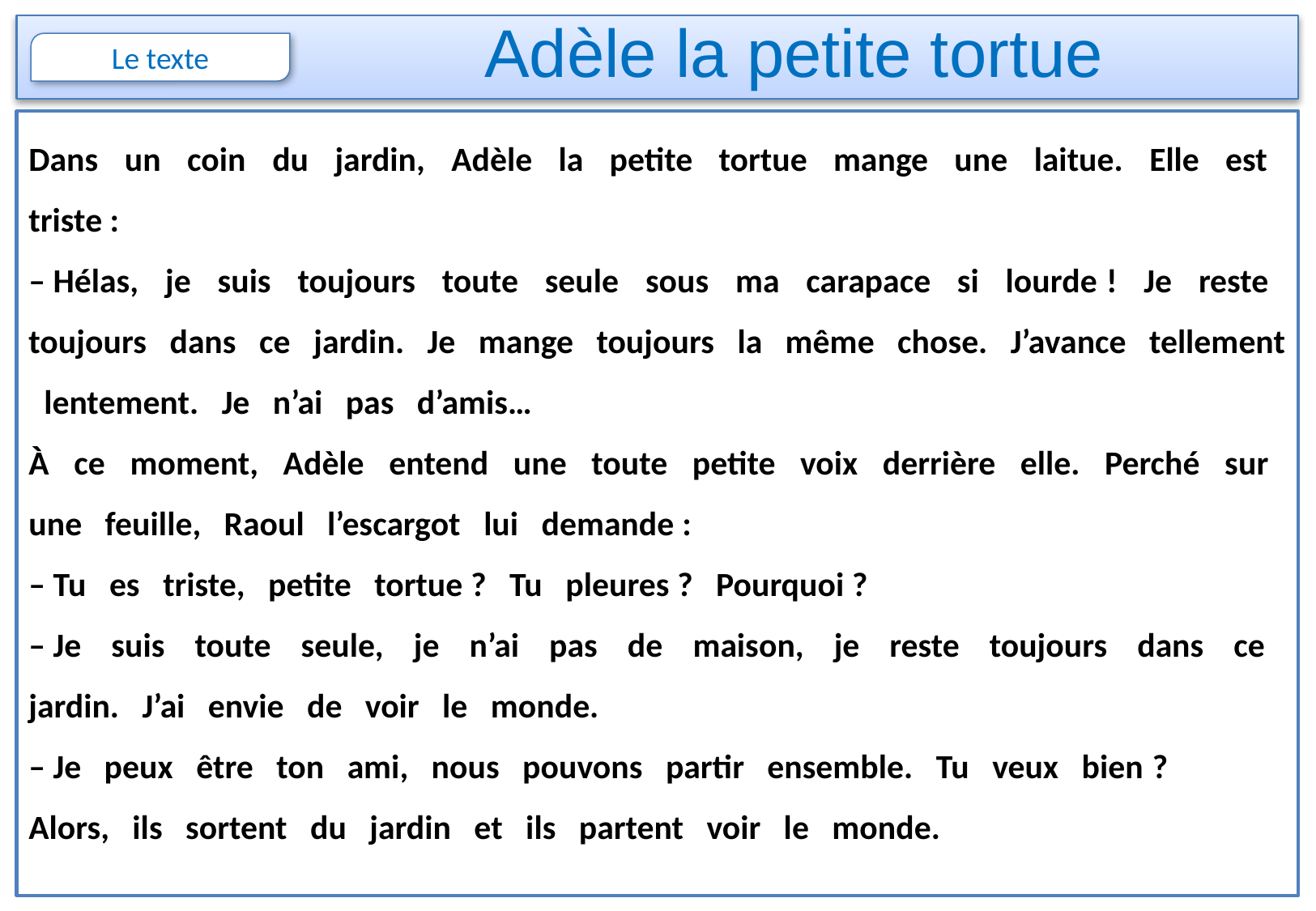

# Adèle la petite tortue
Dans   un   coin   du   jardin,   Adèle   la   petite   tortue   mange   une   laitue.   Elle   est   triste :
– Hélas,   je   suis   toujours   toute   seule   sous   ma   carapace   si   lourde !   Je   reste   toujours   dans   ce   jardin.   Je   mange   toujours   la   même   chose.   J’avance   tellement   lentement.   Je   n’ai   pas   d’amis…
À   ce   moment,   Adèle   entend   une   toute   petite   voix   derrière   elle.   Perché   sur   une   feuille,   Raoul   l’escargot   lui   demande :
– Tu   es   triste,   petite   tortue ?   Tu   pleures ?   Pourquoi ?
– Je   suis   toute   seule,   je   n’ai   pas   de   maison,   je   reste   toujours   dans   ce   jardin.   J’ai   envie   de   voir   le   monde.
– Je   peux   être   ton   ami,   nous   pouvons   partir   ensemble.   Tu   veux   bien ?
Alors,   ils   sortent   du   jardin   et   ils   partent   voir   le   monde.